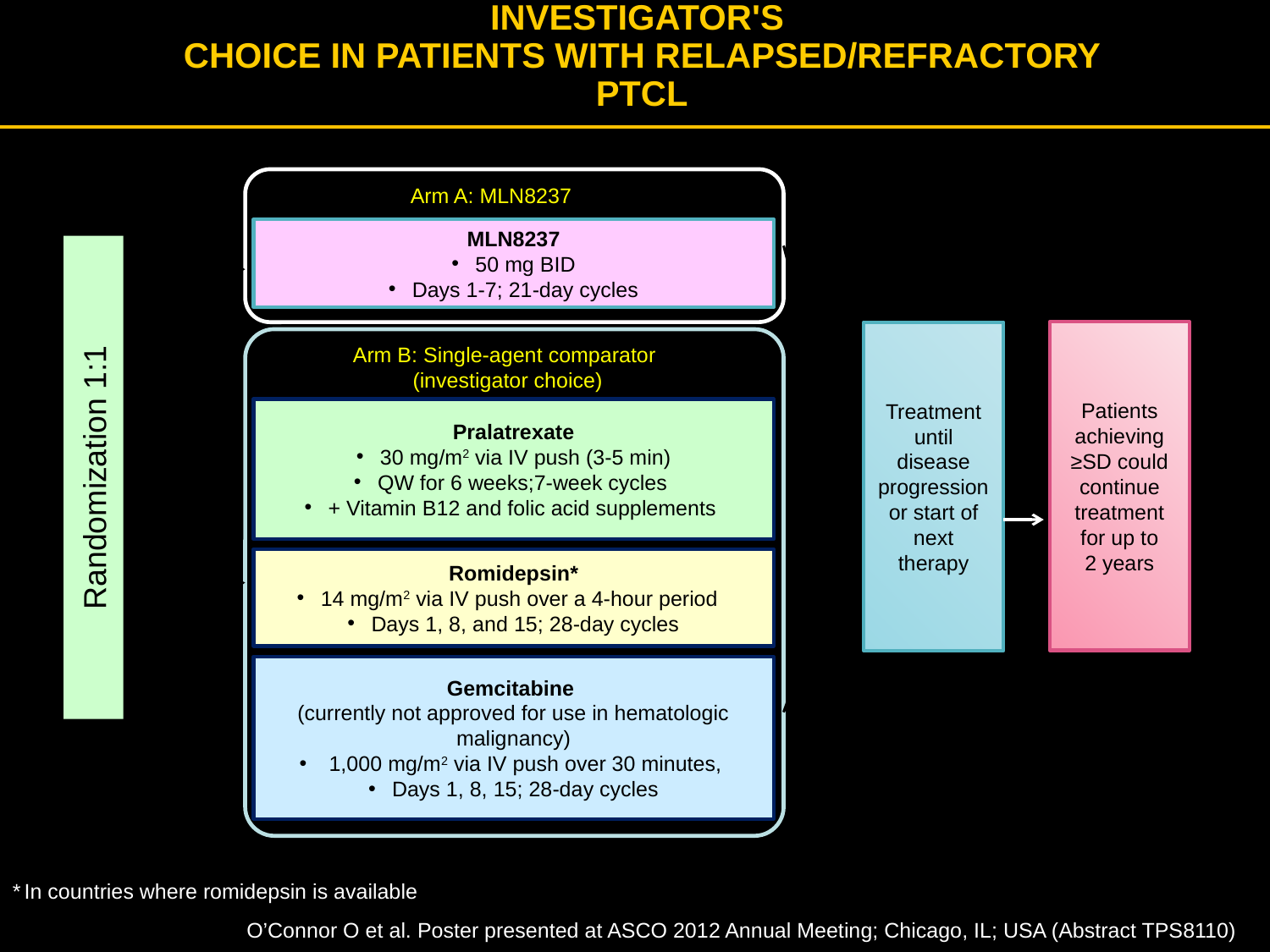

# Phase 3 Study of ALISERTIB (MLN8237) or Investigator's Choice in Patients With Relapsed/Refractory PTCL

Arm A: MLN8237
MLN8237
50 mg BID
Days 1-7; 21-day cycles
Patients
achieving
≥SD could
continue
treatment
for up to
2 years
Treatment until disease progression or start of next therapy

Arm B: Single-agent comparator
(investigator choice)
Pralatrexate
30 mg/m2 via IV push (3-5 min)
QW for 6 weeks;7-week cycles
+ Vitamin B12 and folic acid supplements
Randomization 1:1
Romidepsin*
14 mg/m2 via IV push over a 4-hour period
Days 1, 8, and 15; 28-day cycles
Gemcitabine
(currently not approved for use in hematologic malignancy)
 1,000 mg/m2 via IV push over 30 minutes,
Days 1, 8, 15; 28-day cycles
* In countries where romidepsin is available
O’Connor O et al. Poster presented at ASCO 2012 Annual Meeting; Chicago, IL; USA (Abstract TPS8110)